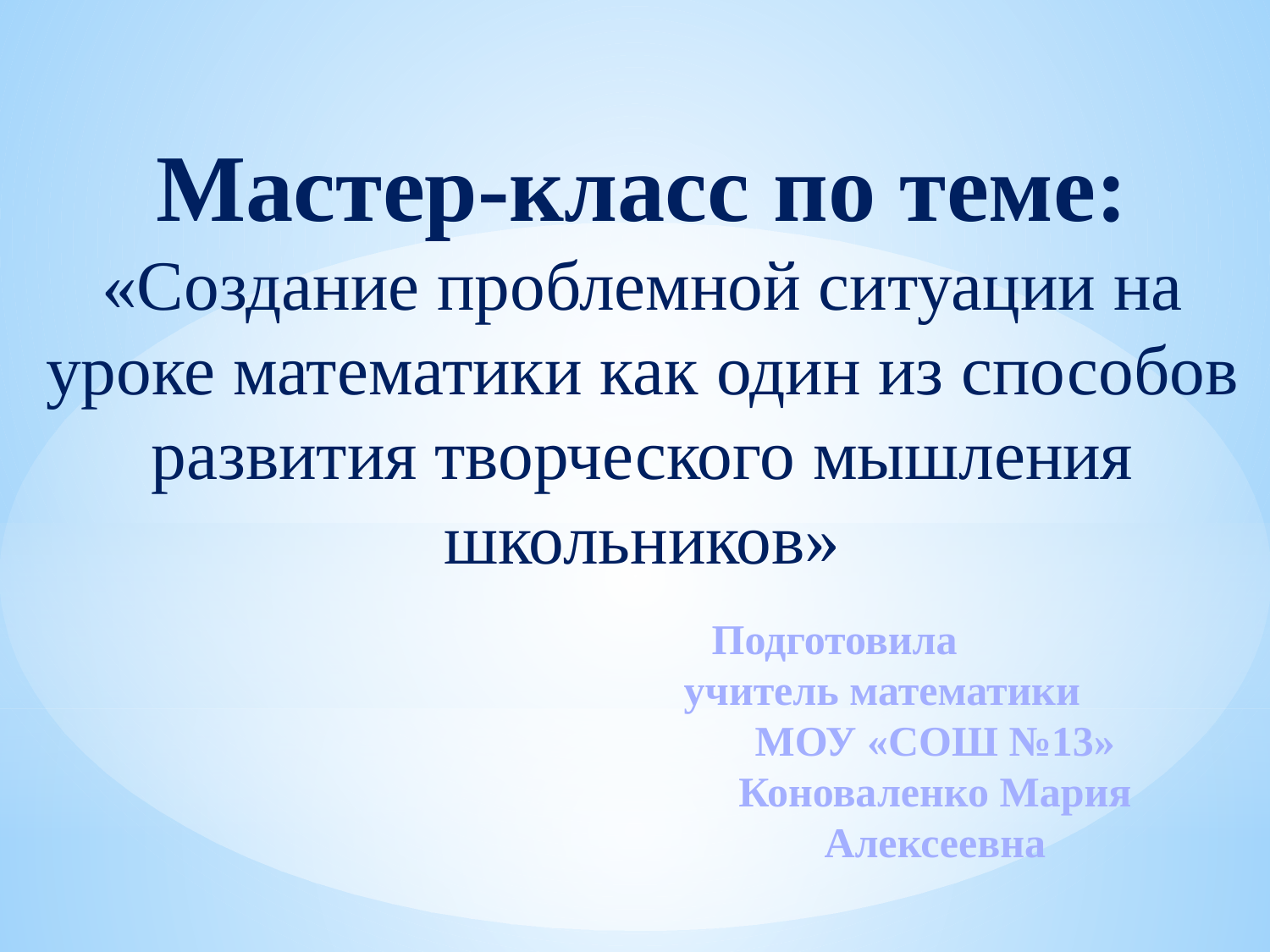

Мастер-класс по теме: «Создание проблемной ситуации на уроке математики как один из способов развития творческого мышления школьников»
Подготовила                    учитель математики           МОУ «СОШ №13» Коноваленко Мария Алексеевна